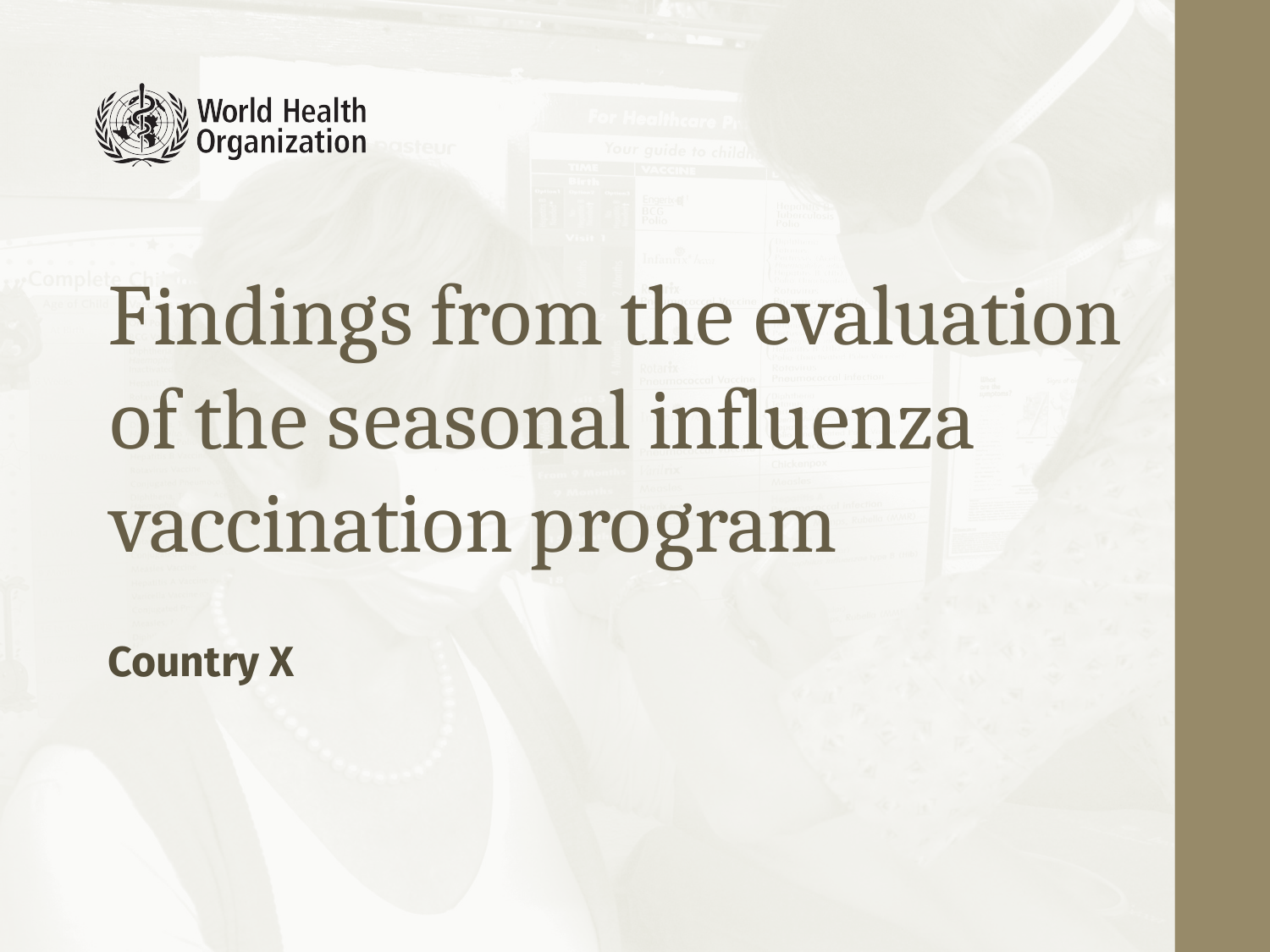

# Findings from the evaluation of the seasonal influenza vaccination program
Country X